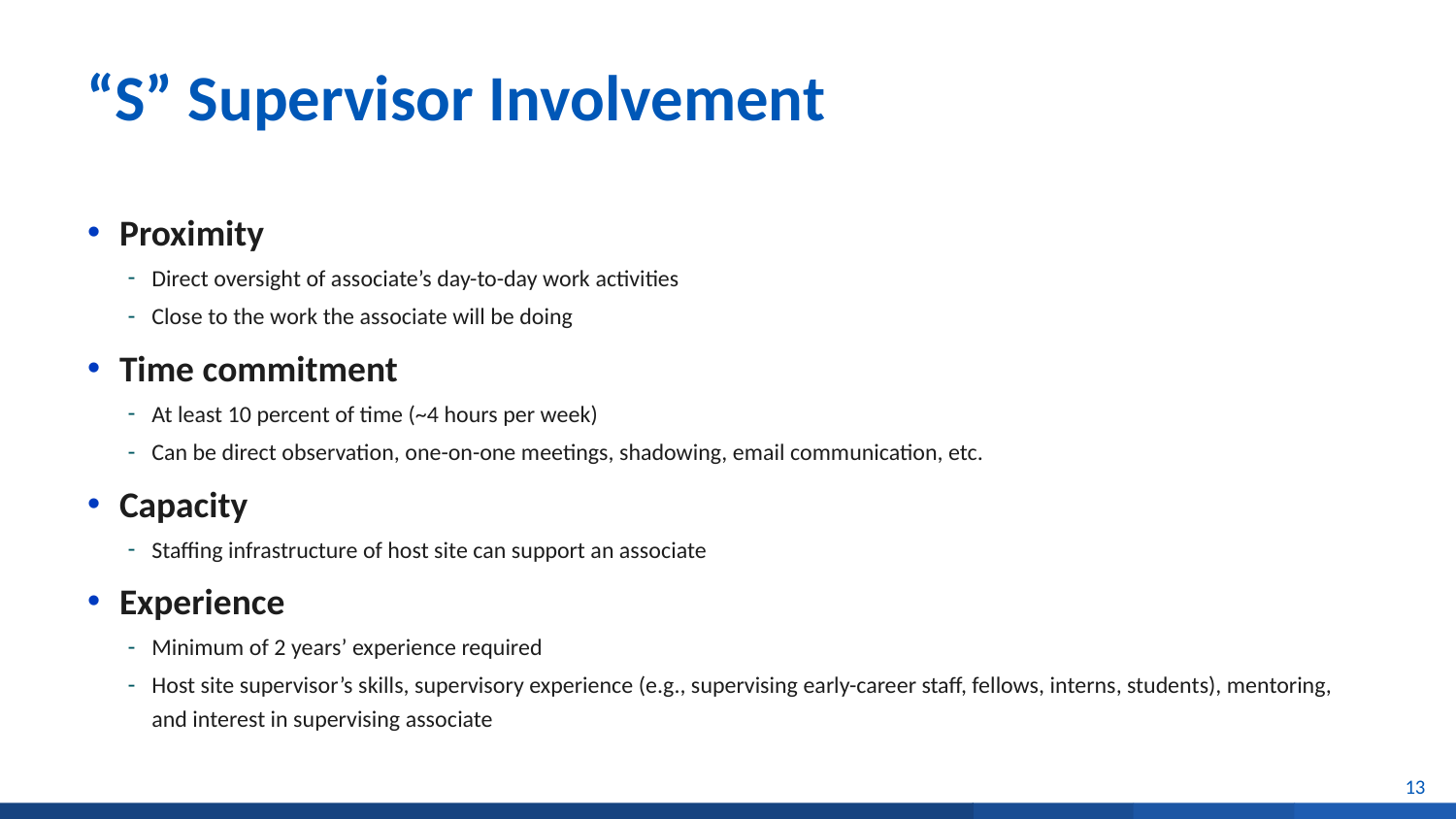

# “S” Supervisor Involvement
Proximity
Direct oversight of associate’s day-to-day work activities
Close to the work the associate will be doing
Time commitment
At least 10 percent of time (~4 hours per week)
Can be direct observation, one-on-one meetings, shadowing, email communication, etc.
Capacity
Staffing infrastructure of host site can support an associate
Experience
Minimum of 2 years’ experience required
Host site supervisor’s skills, supervisory experience (e.g., supervising early-career staff, fellows, interns, students), mentoring, and interest in supervising associate
13